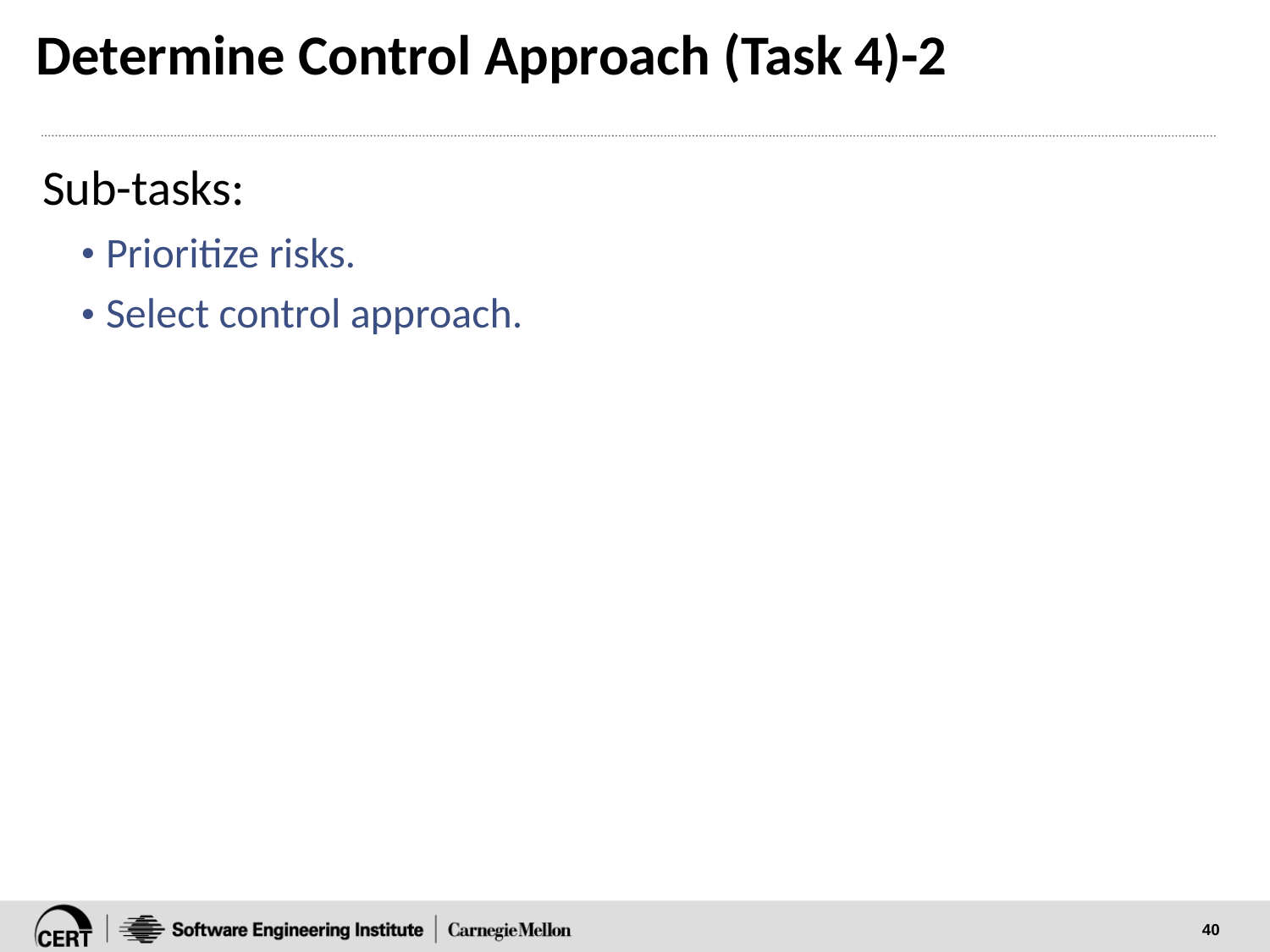

# Determine Control Approach (Task 4)-2
Sub-tasks:
Prioritize risks.
Select control approach.